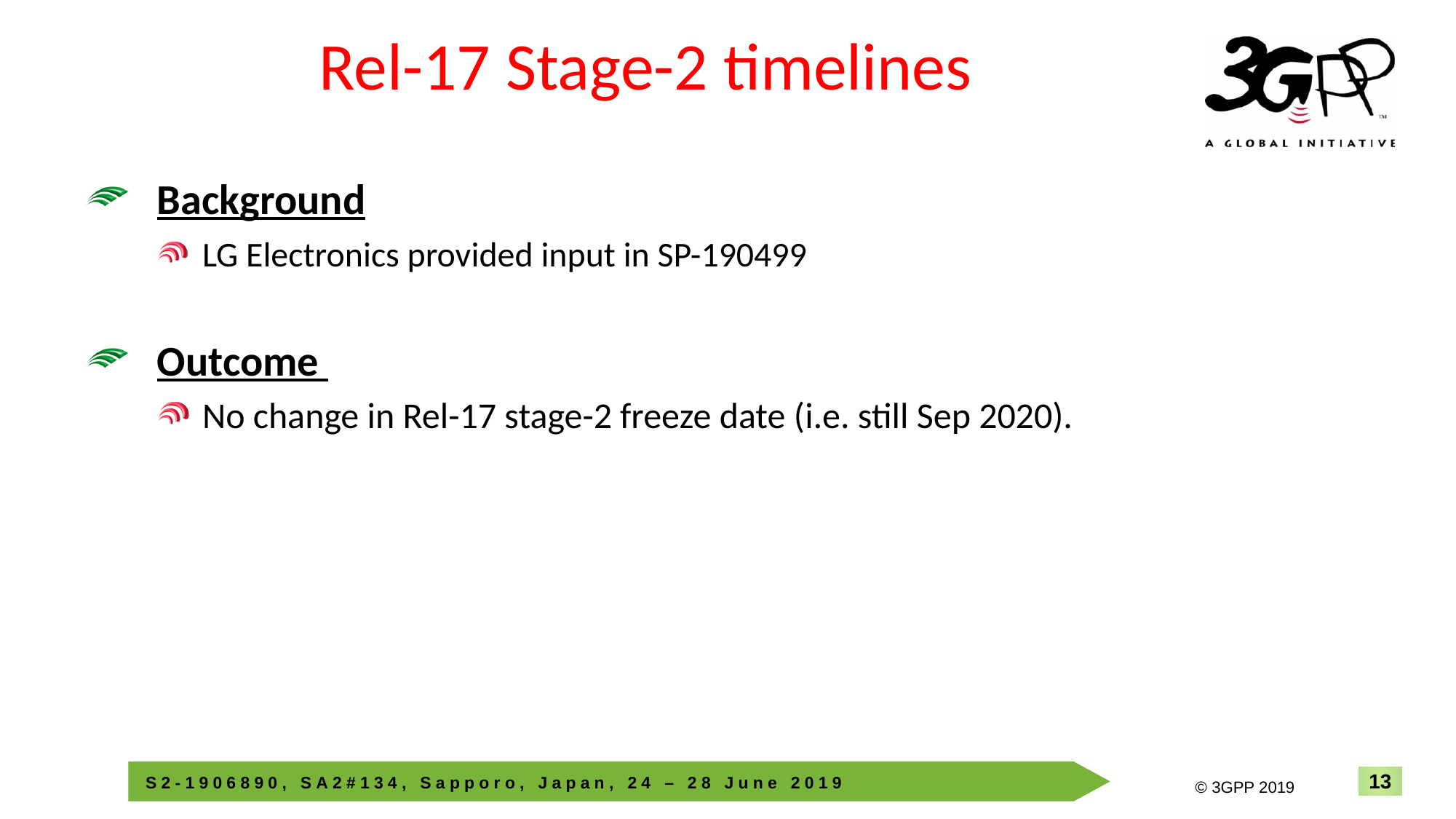

13
INTEL CONFIDENTIAL
# Rel-17 Stage-2 timelines
Background
LG Electronics provided input in SP-190499

Outcome
No change in Rel-17 stage-2 freeze date (i.e. still Sep 2020).